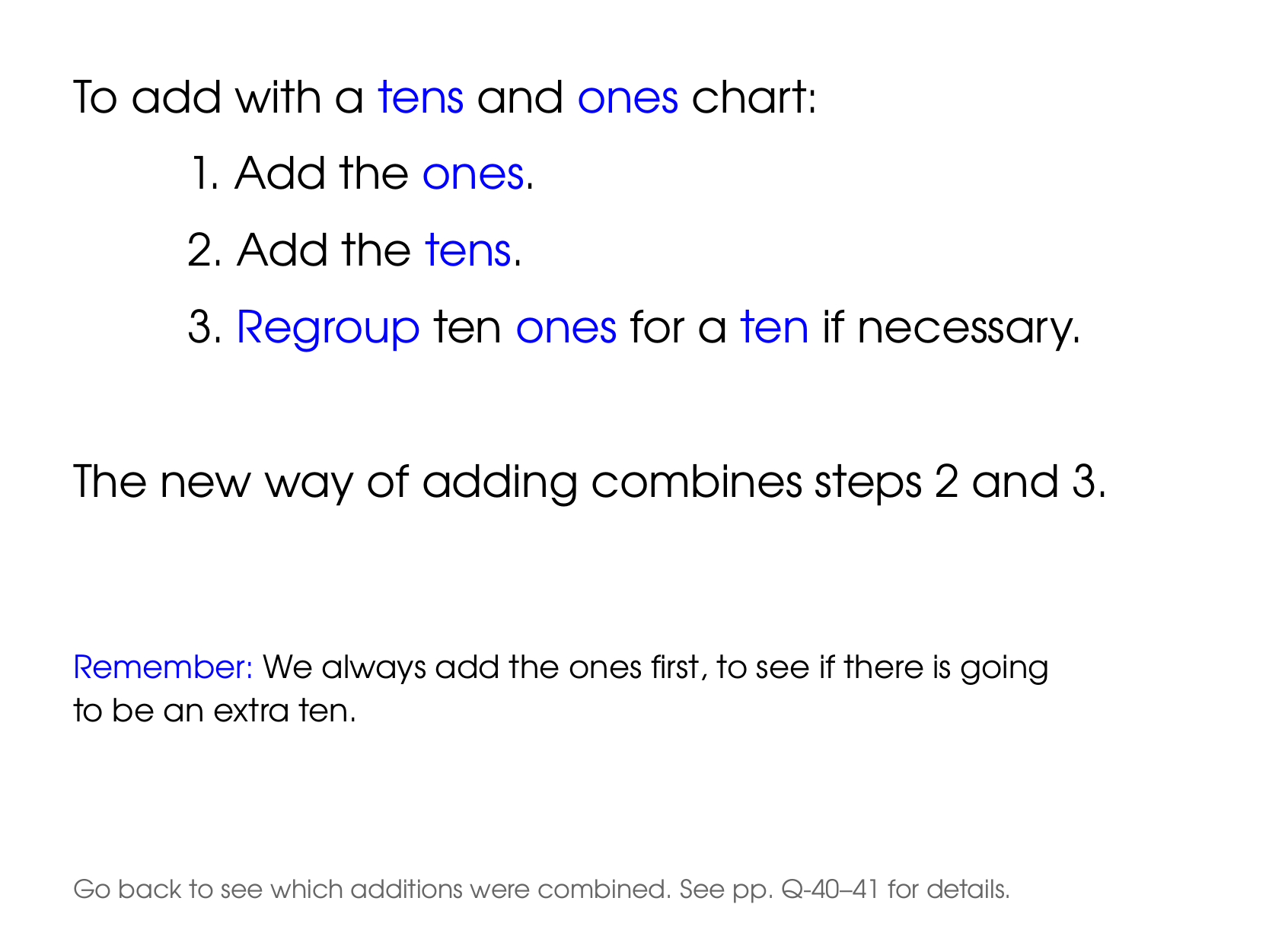

To add with a tens and ones chart:
	1. Add the ones.
	2. Add the tens.
	3. Regroup ten ones for a ten if necessary.
The new way of adding combines steps 2 and 3.
Remember: We always add the ones first, to see if there is going
to be an extra ten.
Go back to see which additions were combined. See pp. Q-40–41 for details.